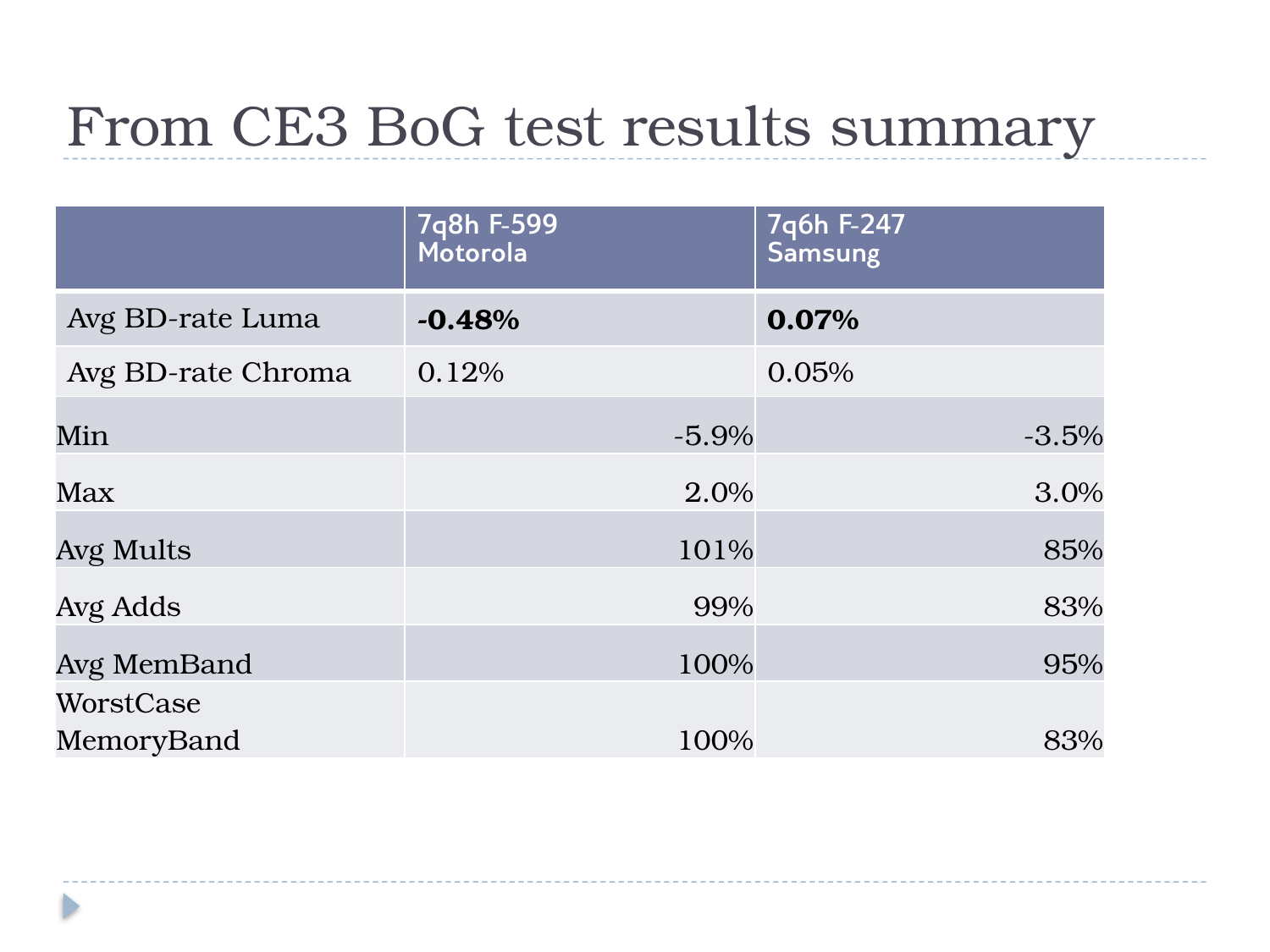

# From CE3 BoG test results summary
|  | 7q8h F-599 Motorola | 7q6h F-247 Samsung |
| --- | --- | --- |
| Avg BD-rate Luma | -0.48% | 0.07% |
| Avg BD-rate Chroma | 0.12% | 0.05% |
| Min | -5.9% | -3.5% |
| Max | 2.0% | 3.0% |
| Avg Mults | 101% | 85% |
| Avg Adds | 99% | 83% |
| Avg MemBand | 100% | 95% |
| WorstCase MemoryBand | 100% | 83% |